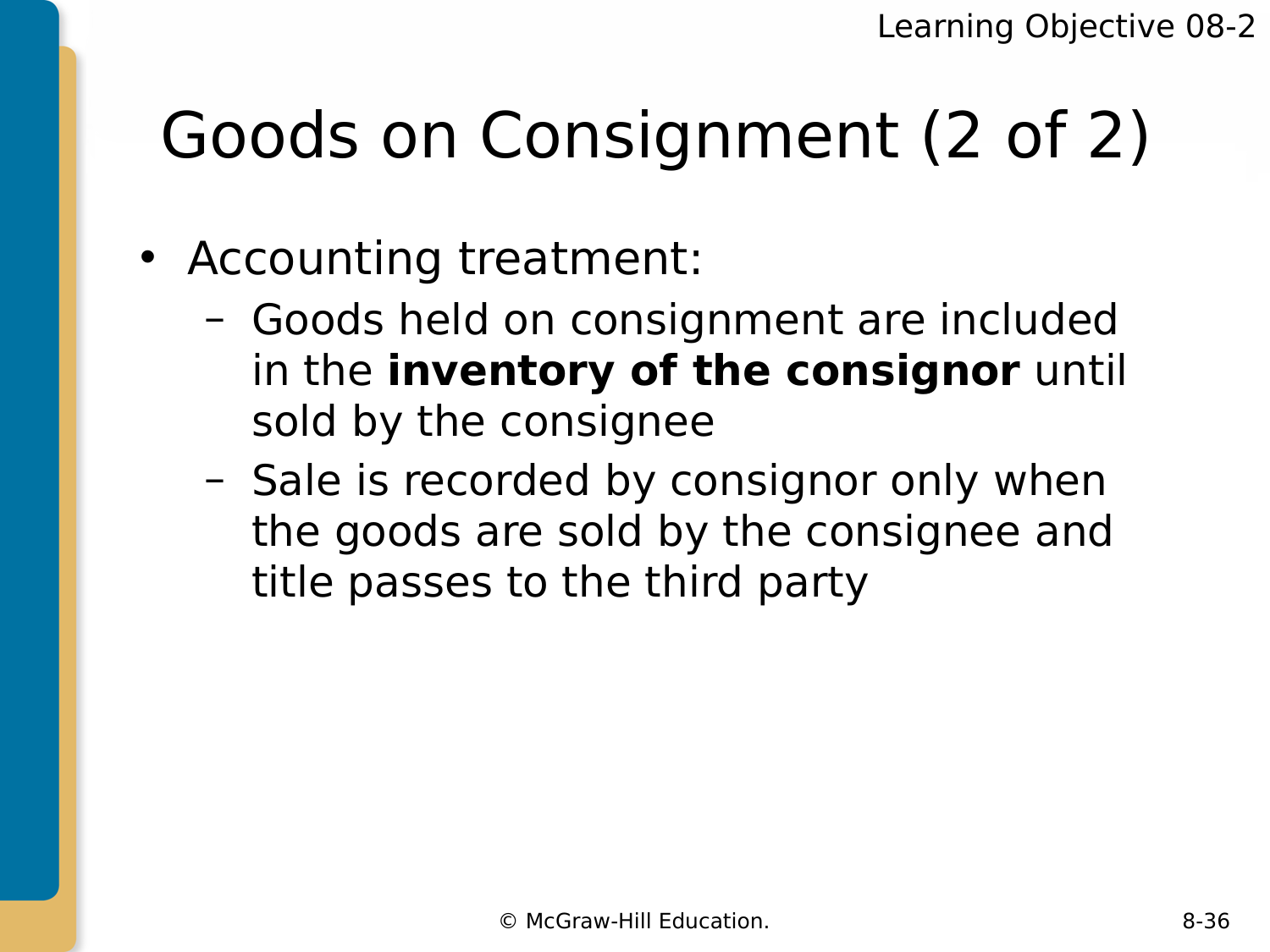

Learning Objective 08-2
# Goods on Consignment (2 of 2)
Accounting treatment:
Goods held on consignment are included in the inventory of the consignor until sold by the consignee
Sale is recorded by consignor only when the goods are sold by the consignee and title passes to the third party